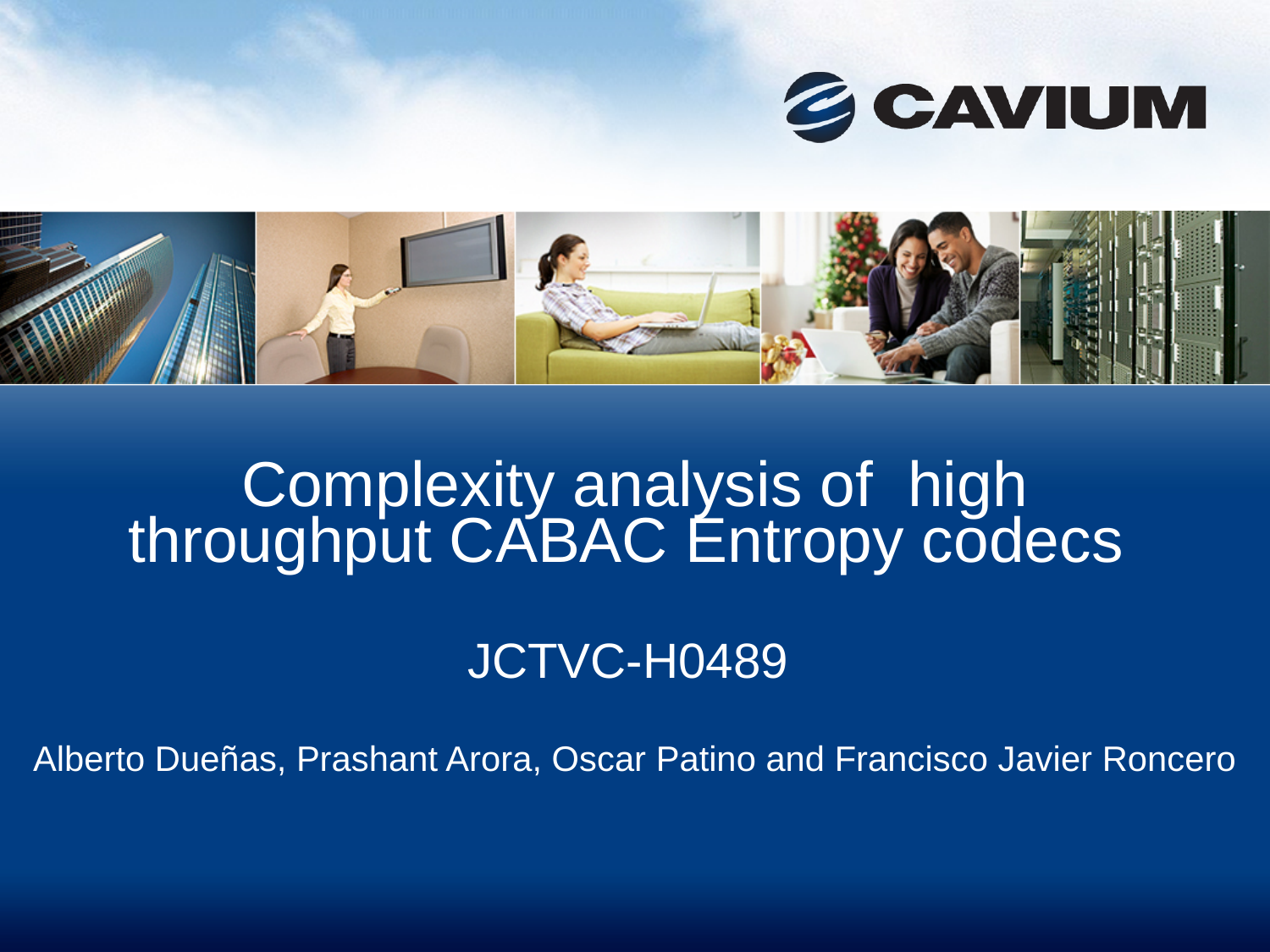

# Complexity analysis of  high throughput CABAC Entropy codecs JCTVC-H0489
Alberto Dueñas, Prashant Arora, Oscar Patino and Francisco Javier Roncero